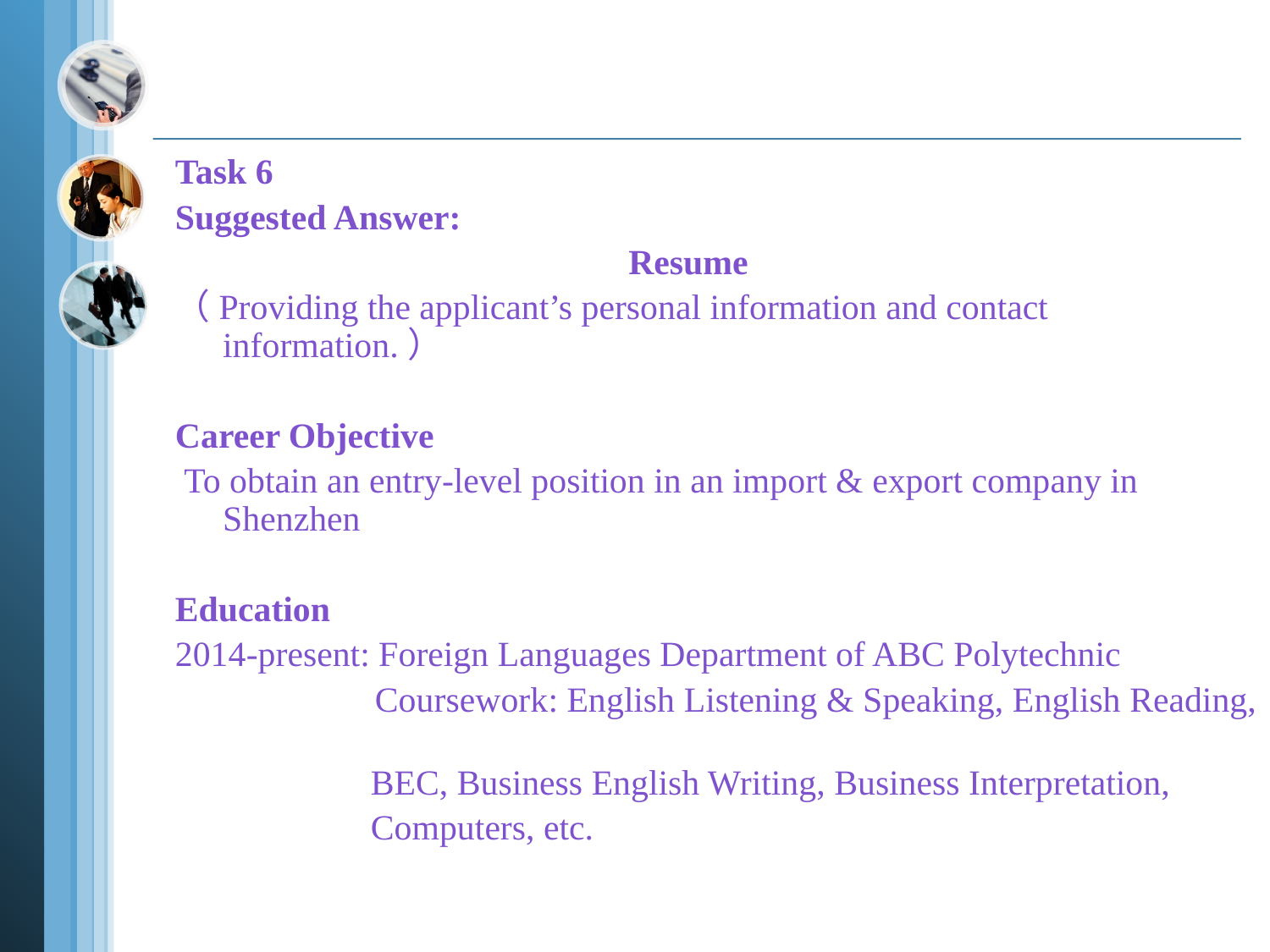

Task 6
Suggested Answer:
                                                   Resume
（Providing the applicant’s personal information and contact information.）

Career Objective
 To obtain an entry-level position in an import & export company in Shenzhen

Education
2014-present: Foreign Languages Department of ABC Polytechnic
                      Coursework: English Listening & Speaking, English Reading,
                      BEC, Business English Writing, Business Interpretation,
                      Computers, etc.